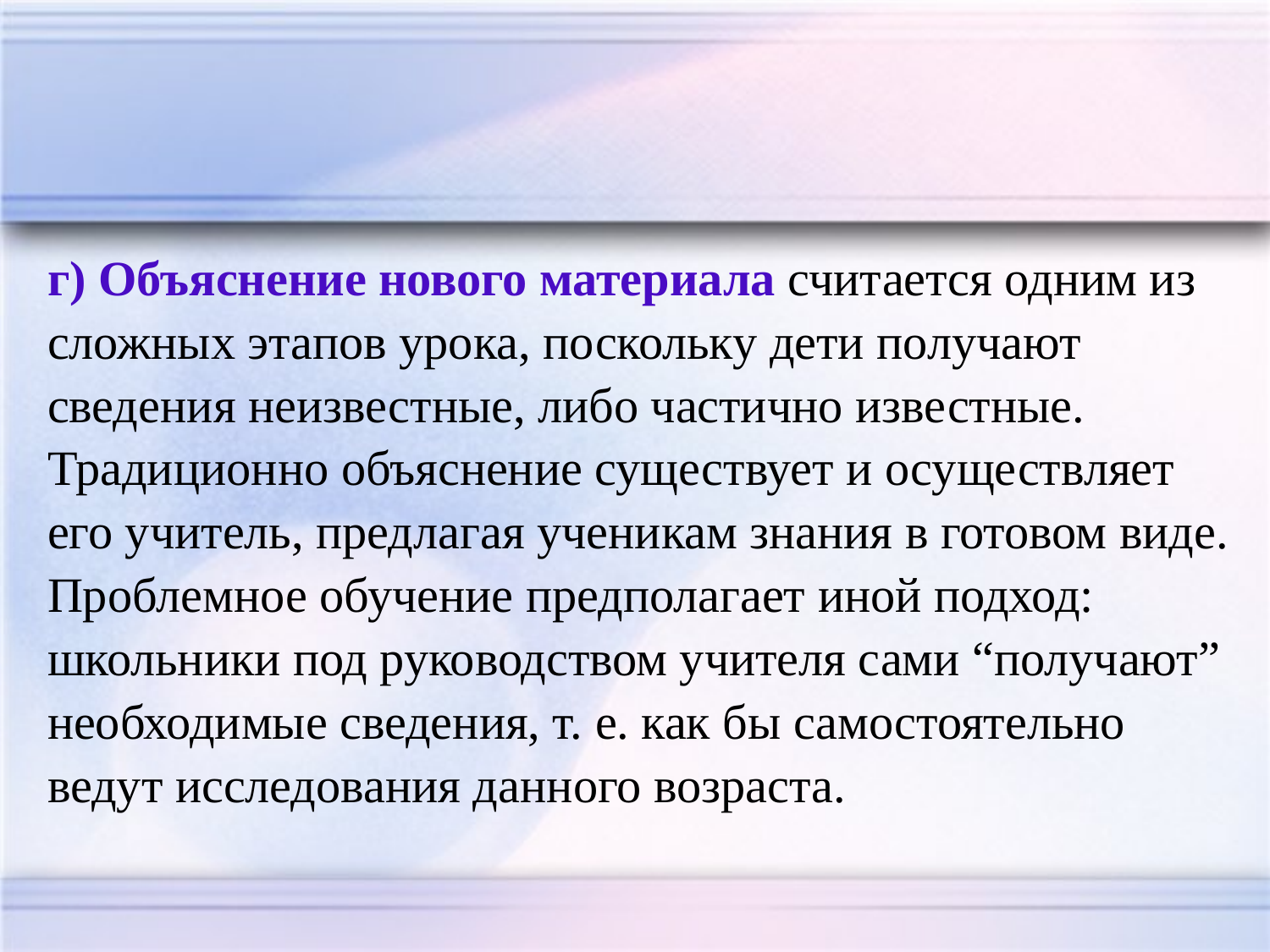

г) Объяснение нового материала считается одним из сложных этапов урока, поскольку дети получают сведения неизвестные, либо частично известные. Традиционно объяснение существует и осуществляет его учитель, предлагая ученикам знания в готовом виде. Проблемное обучение предполагает иной подход: школьники под руководством учителя сами “получают” необходимые сведения, т. е. как бы самостоятельно ведут исследования данного возраста.